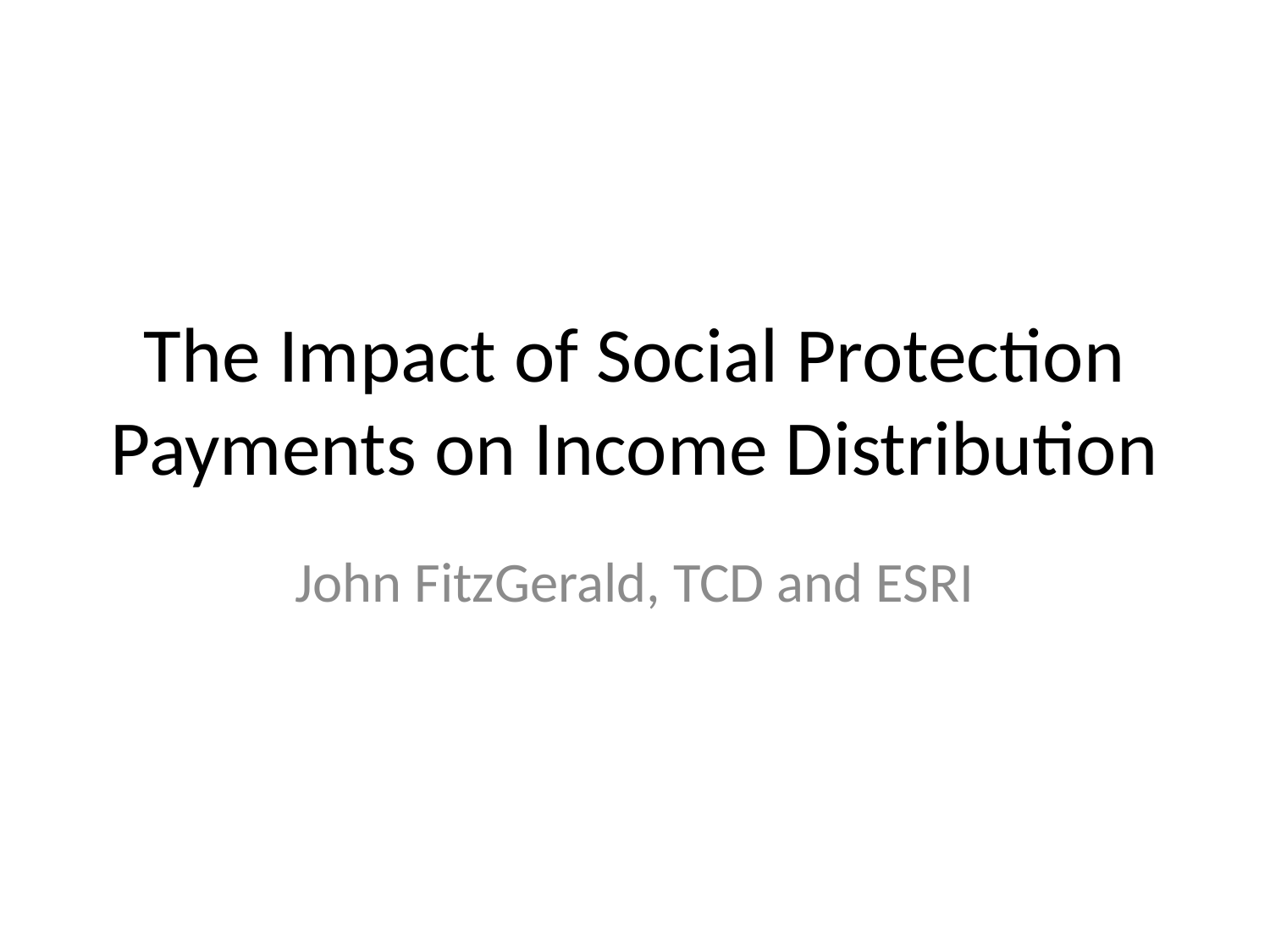

# The Impact of Social Protection Payments on Income Distribution
John FitzGerald, TCD and ESRI